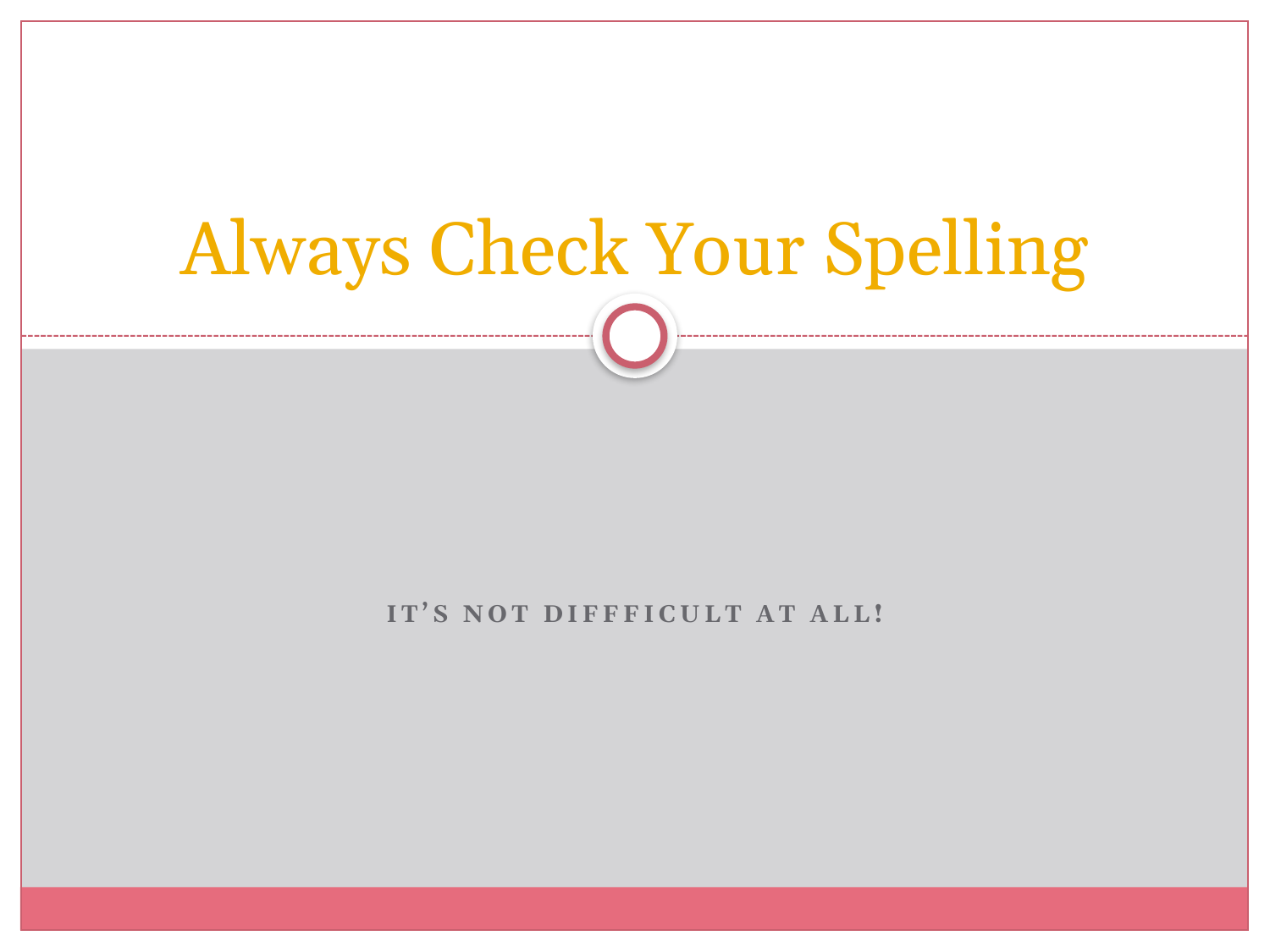

# Always Check Your Spelling

It’s Not Diffficult at all!